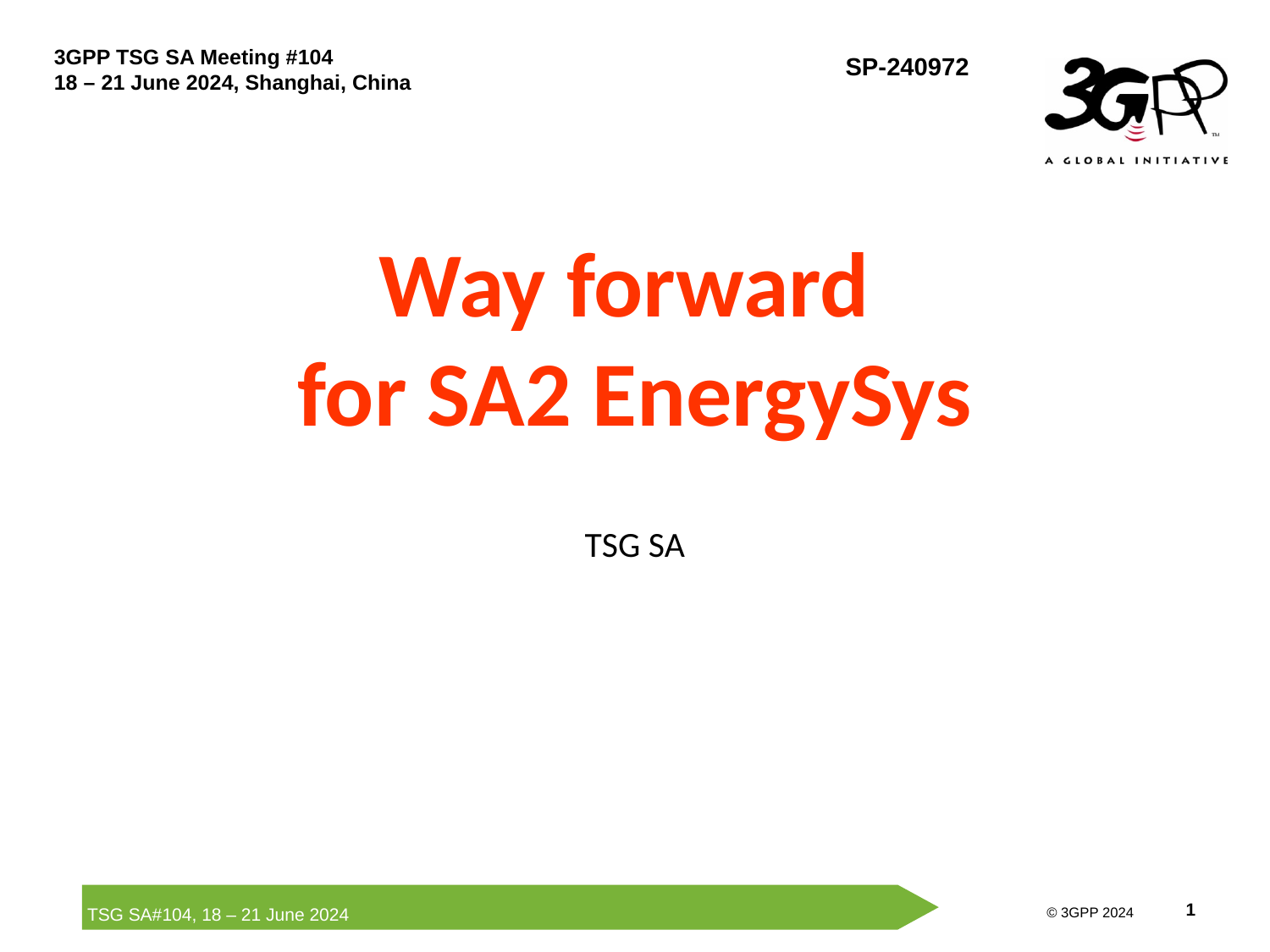

Way forward
for SA2 EnergySys
TSG SA